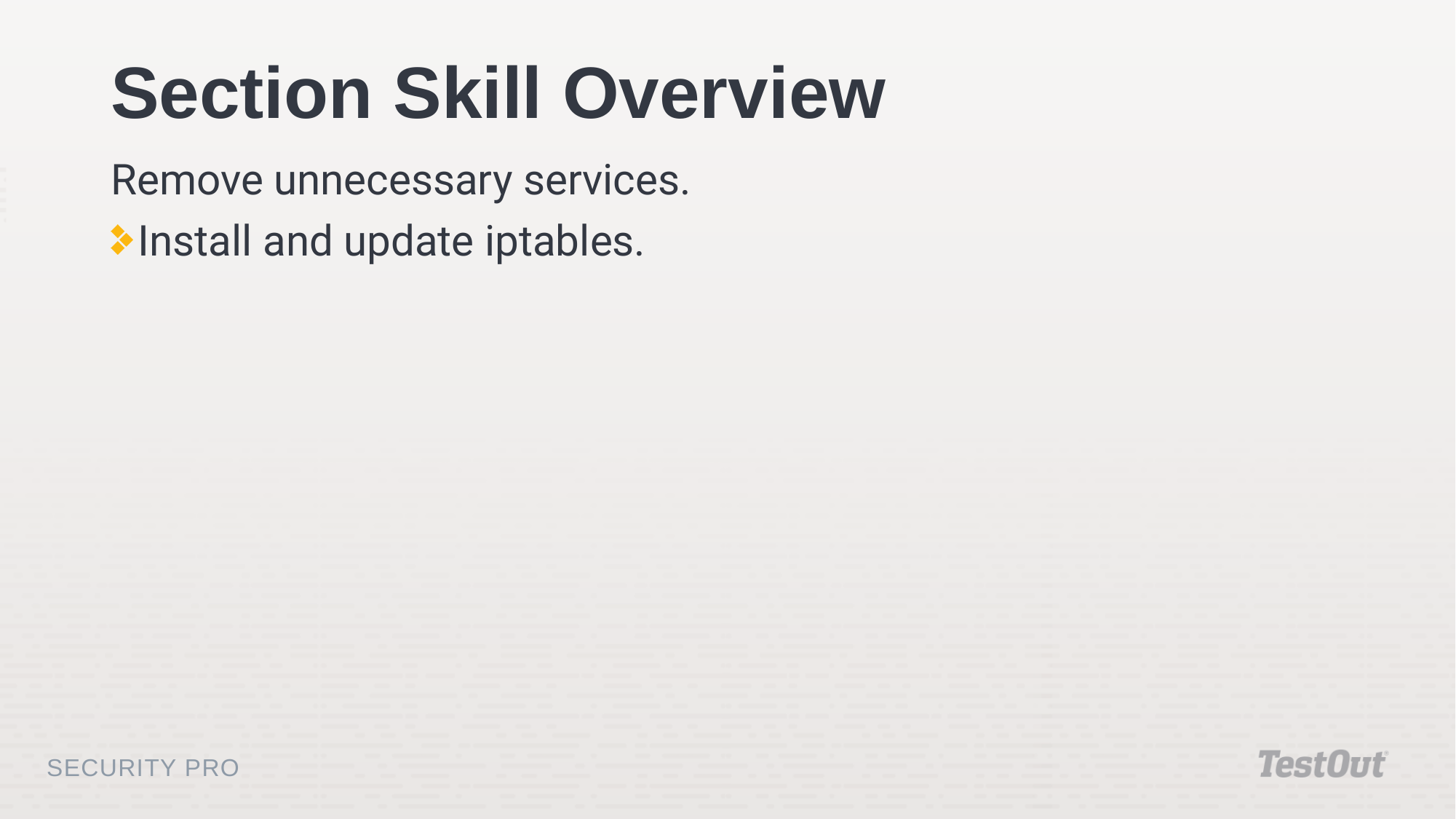

# Section Skill Overview
Remove unnecessary services.
Install and update iptables.
Security Pro